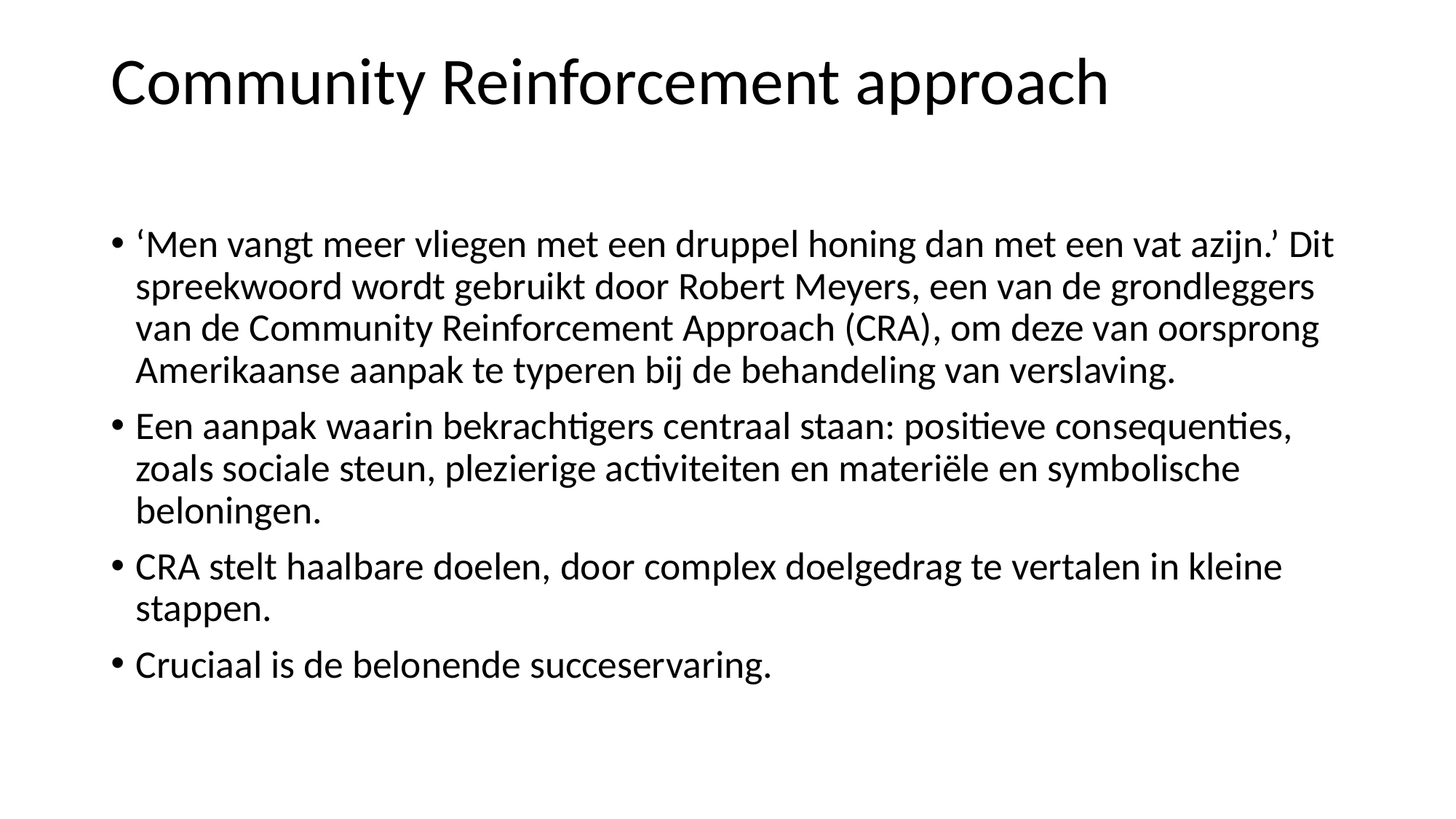

# Community Reinforcement approach
‘Men vangt meer vliegen met een druppel honing dan met een vat azijn.’ Dit spreekwoord wordt gebruikt door Robert Meyers, een van de grondleggers van de Community Reinforcement Approach (CRA), om deze van oorsprong Amerikaanse aanpak te typeren bij de behandeling van verslaving.
Een aanpak waarin bekrachtigers centraal staan: positieve consequenties, zoals sociale steun, plezierige activiteiten en materiële en symbolische beloningen.
CRA stelt haalbare doelen, door complex doelgedrag te vertalen in kleine stappen.
Cruciaal is de belonende succeservaring.